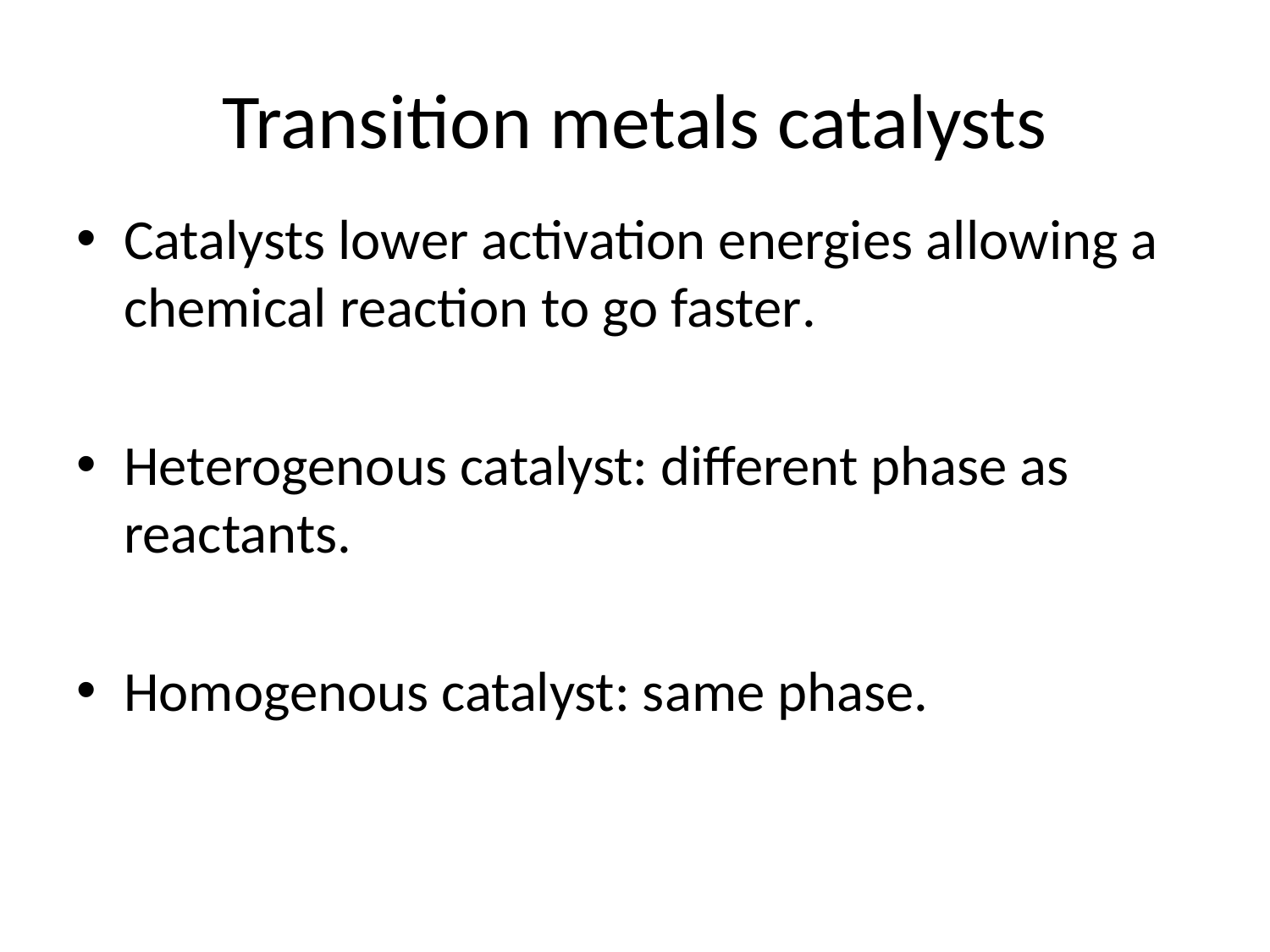

# Transition metals catalysts
Catalysts lower activation energies allowing a chemical reaction to go faster.

Heterogenous catalyst: different phase as reactants.

Homogenous catalyst: same phase.